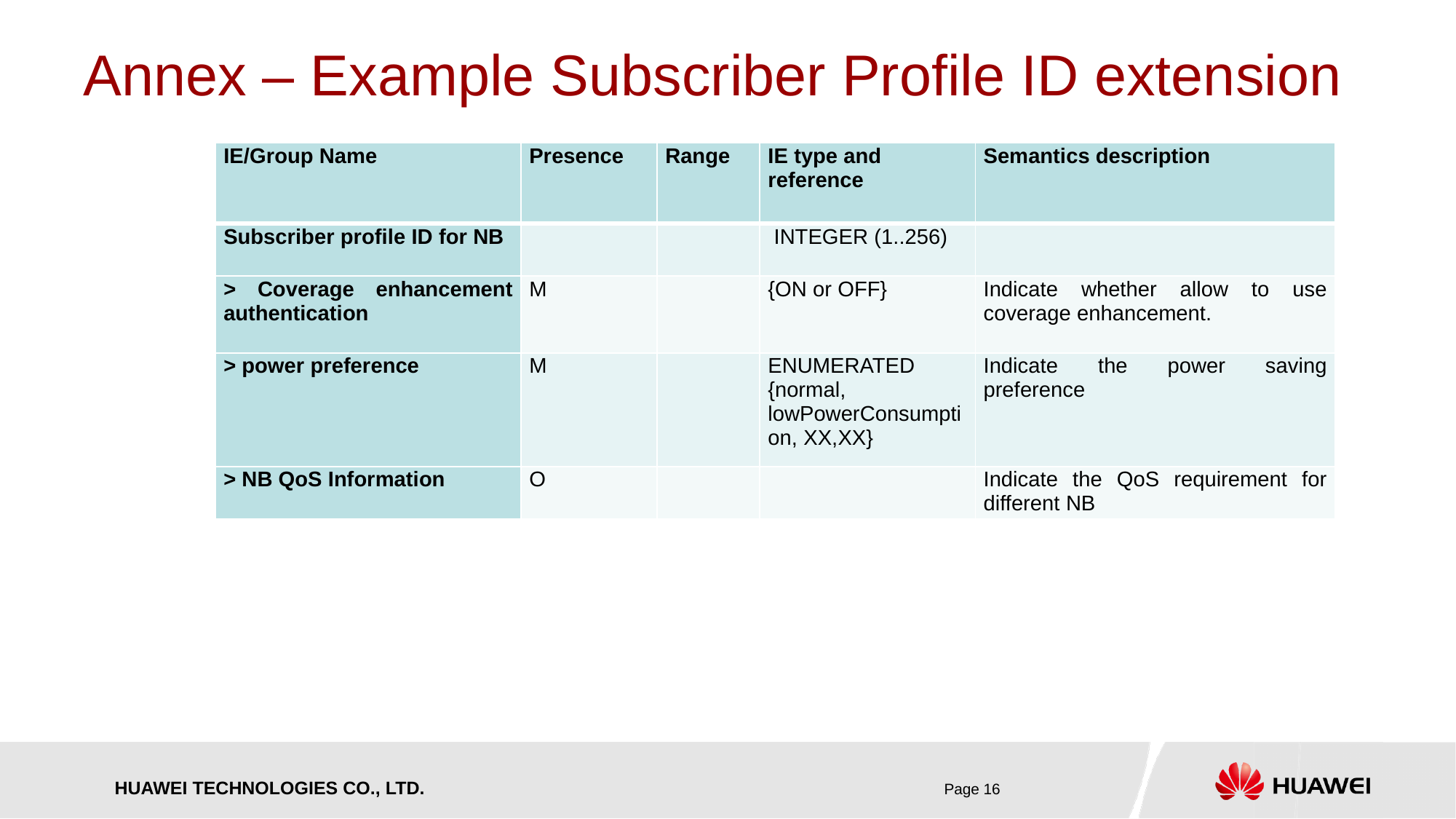

# Annex – Example Subscriber Profile ID extension
| IE/Group Name | Presence | Range | IE type and reference | Semantics description |
| --- | --- | --- | --- | --- |
| Subscriber profile ID for NB |  |  | INTEGER (1..256) |  |
| > Coverage enhancement authentication | M |  | {ON or OFF} | Indicate whether allow to use coverage enhancement. |
| > power preference | M |  | ENUMERATED         {normal, lowPowerConsumption, XX,XX} | Indicate the power saving preference |
| > NB QoS Information | O |  |  | Indicate the QoS requirement for different NB |